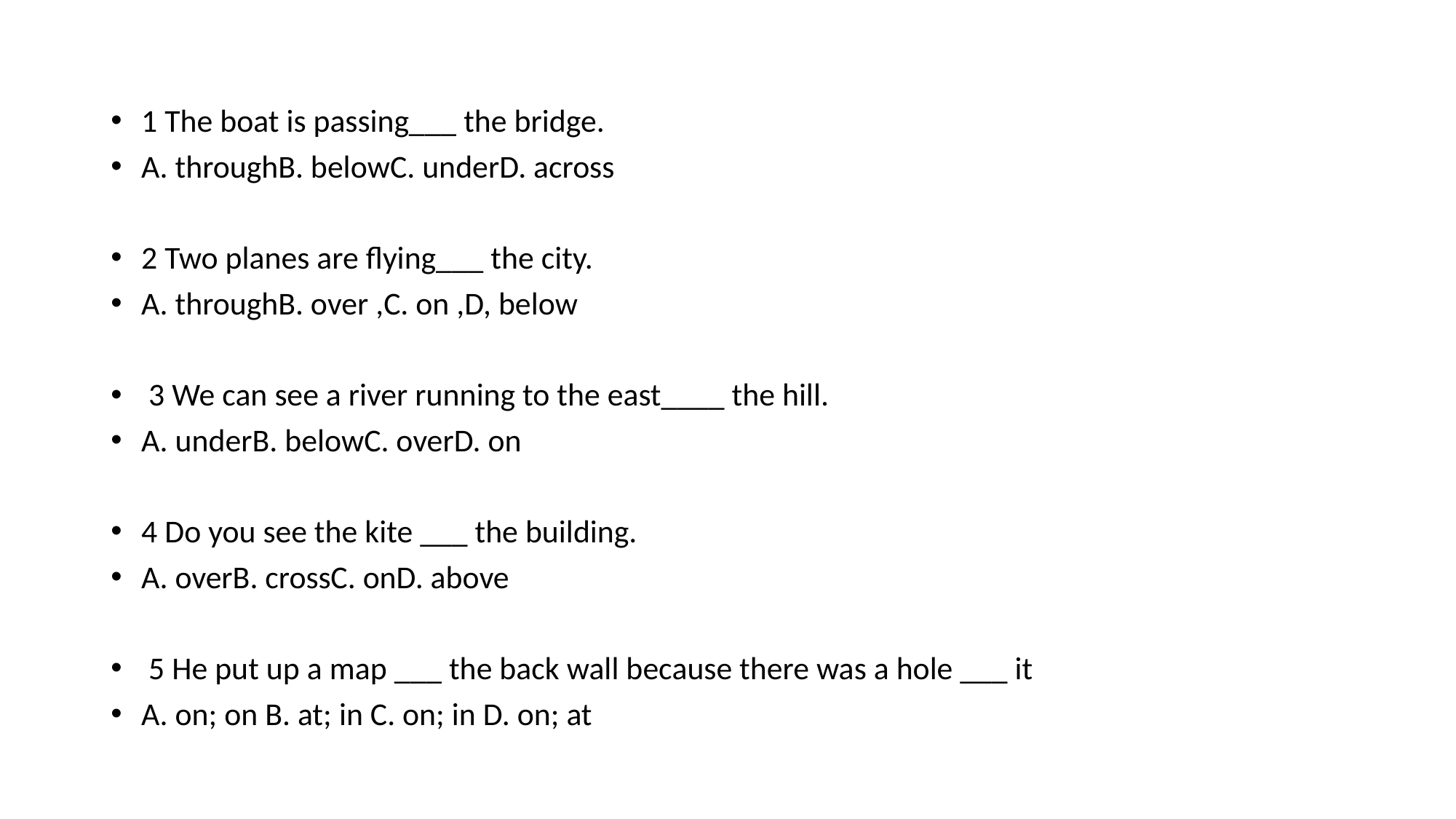

#
1 The boat is passing___ the bridge.
A. throughB. belowC. underD. across

2 Two planes are flying___ the city.
A. throughB. over ,C. on ,D, below

 3 We can see a river running to the east____ the hill.
A. underB. belowC. overD. on

4 Do you see the kite ___ the building.
A. overB. crossC. onD. above

 5 He put up a map ___ the back wall because there was a hole ___ it
A. on; on B. at; in C. on; in D. on; at